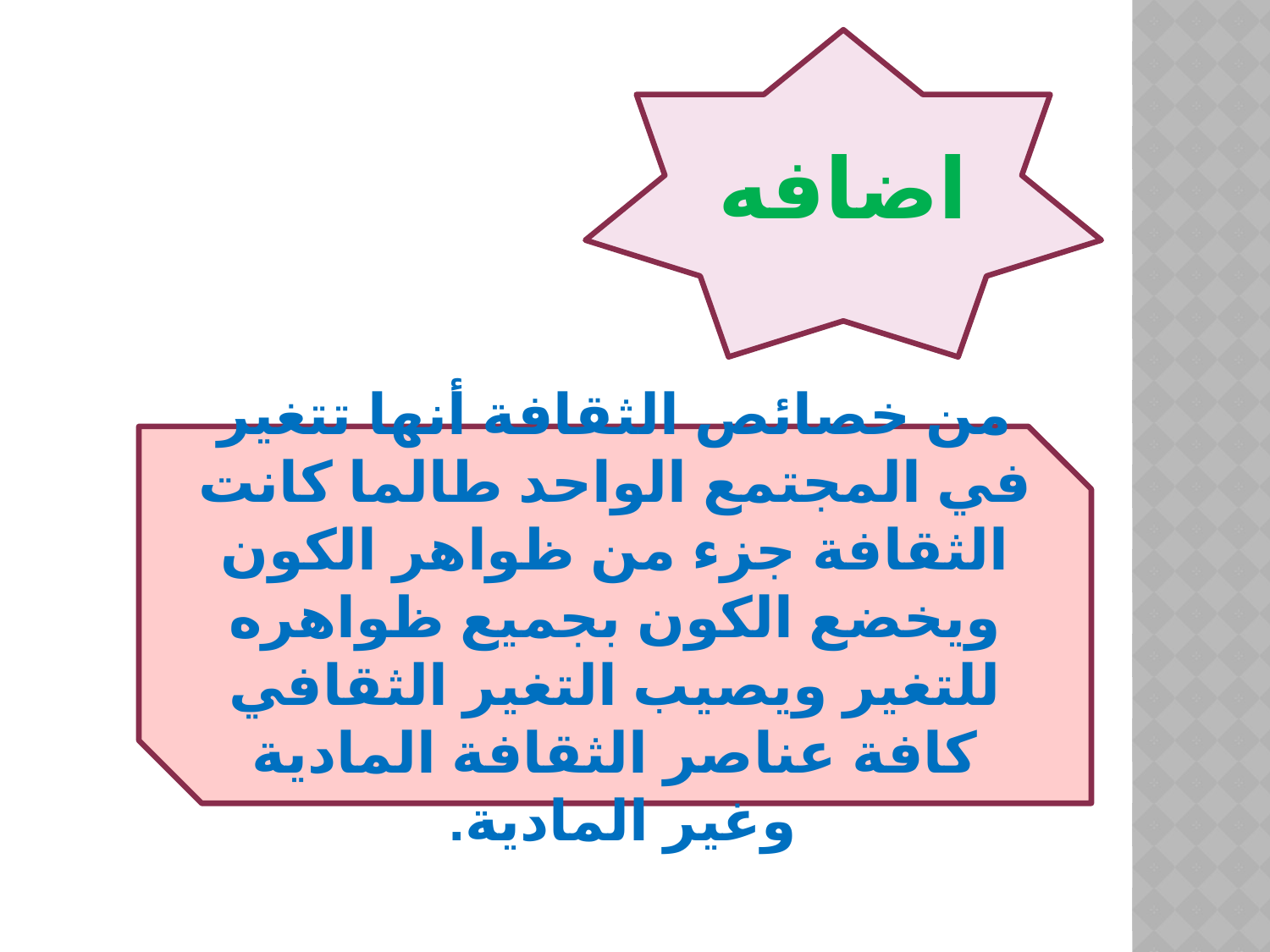

اضافه
من خصائص الثقافة أنها تتغير في المجتمع الواحد طالما كانت الثقافة جزء من ظواهر الكون ويخضع الكون بجميع ظواهره للتغير ويصيب التغير الثقافي كافة عناصر الثقافة المادية وغير المادية.